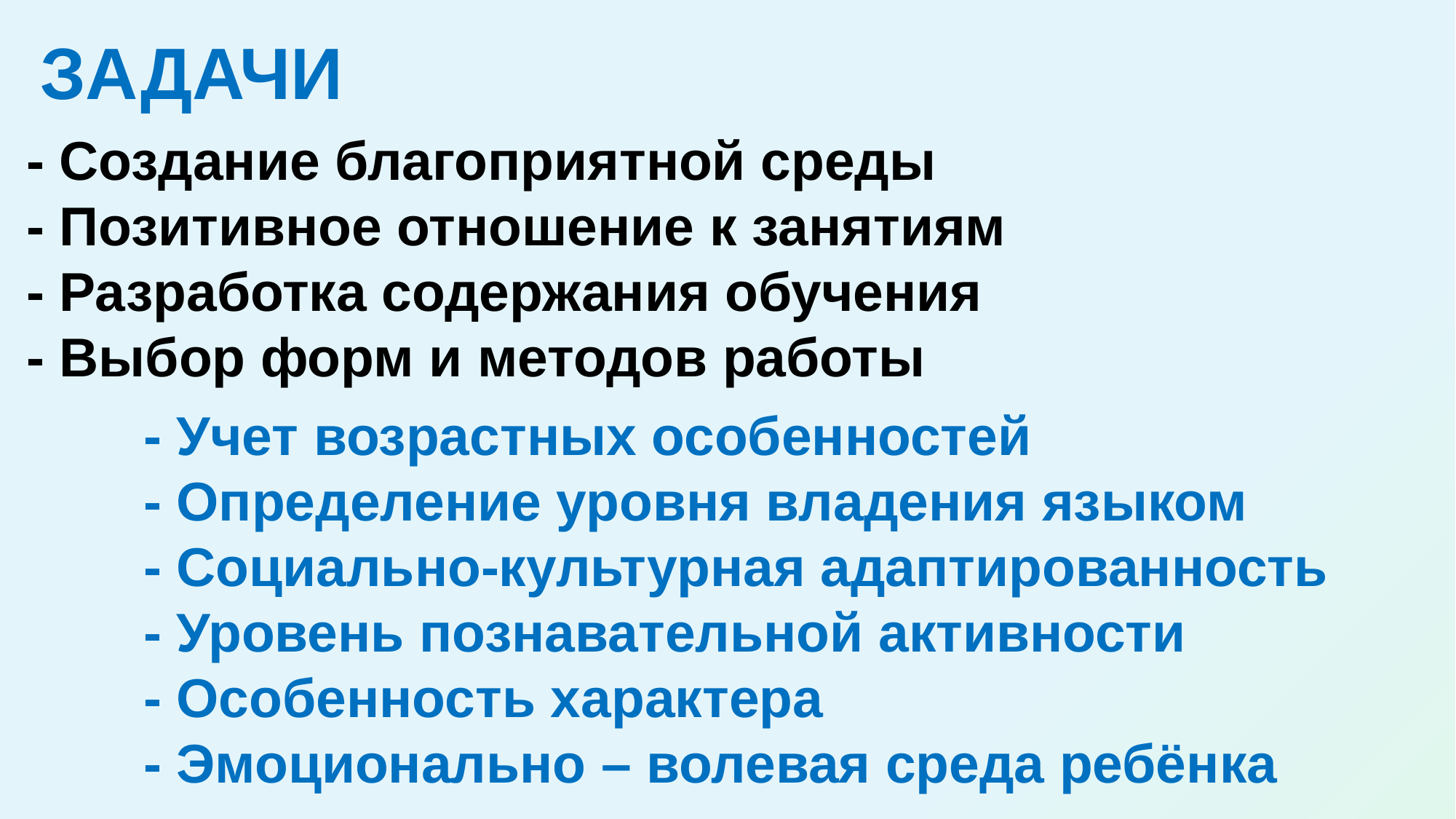

ЗАДАЧИ
- Создание благоприятной среды
- Позитивное отношение к занятиям
- Разработка содержания обучения
- Выбор форм и методов работы
- Учет возрастных особенностей
- Определение уровня владения языком
- Социально-культурная адаптированность
- Уровень познавательной активности
- Особенность характера
- Эмоционально – волевая среда ребёнка